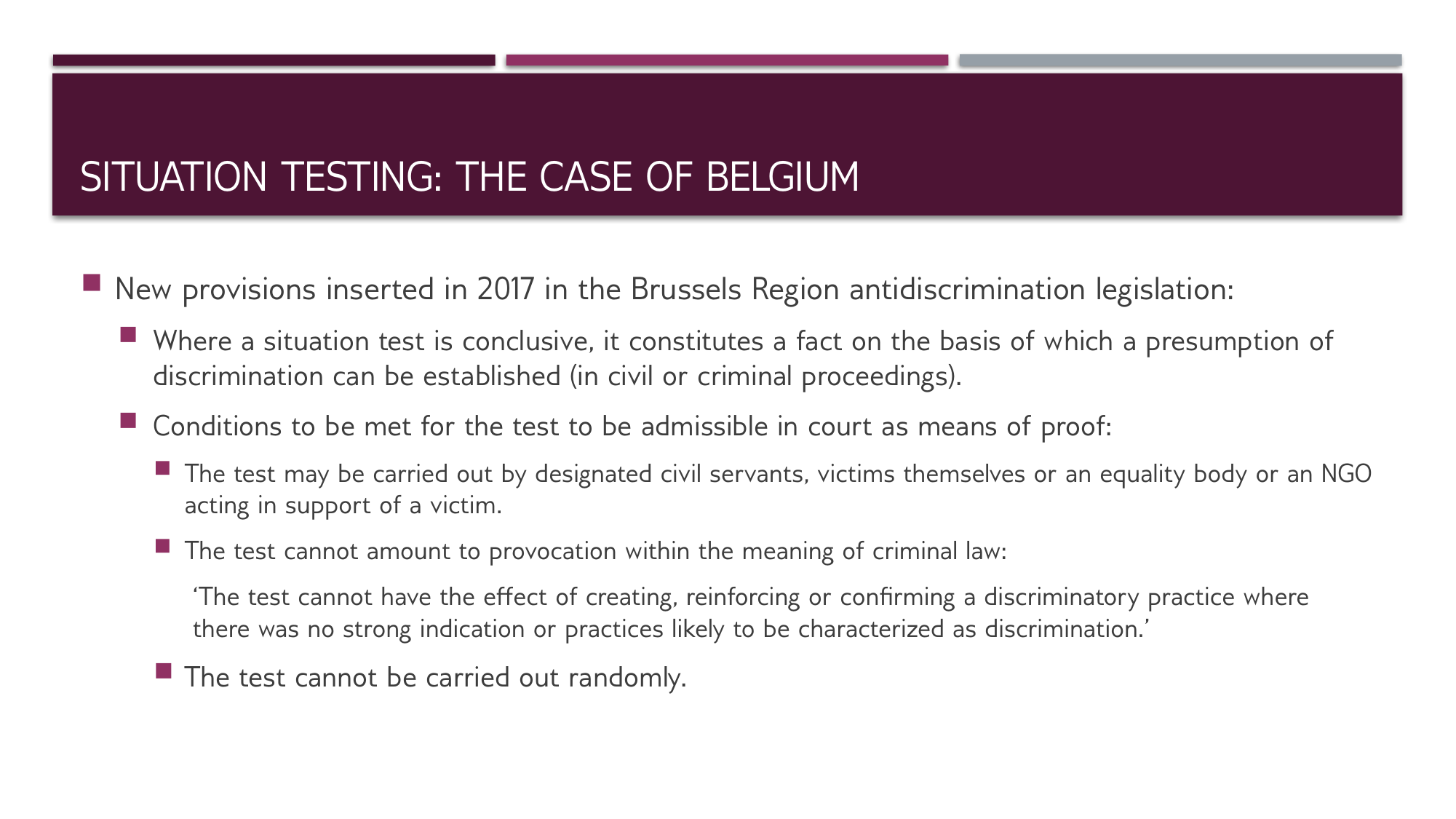

# Situation testing: the case of belgium
New provisions inserted in 2017 in the Brussels Region antidiscrimination legislation:
Where a situation test is conclusive, it constitutes a fact on the basis of which a presumption of discrimination can be established (in civil or criminal proceedings).
Conditions to be met for the test to be admissible in court as means of proof:
The test may be carried out by designated civil servants, victims themselves or an equality body or an NGO acting in support of a victim.
The test cannot amount to provocation within the meaning of criminal law:
‘The test cannot have the effect of creating, reinforcing or confirming a discriminatory practice where there was no strong indication or practices likely to be characterized as discrimination.’
The test cannot be carried out randomly.